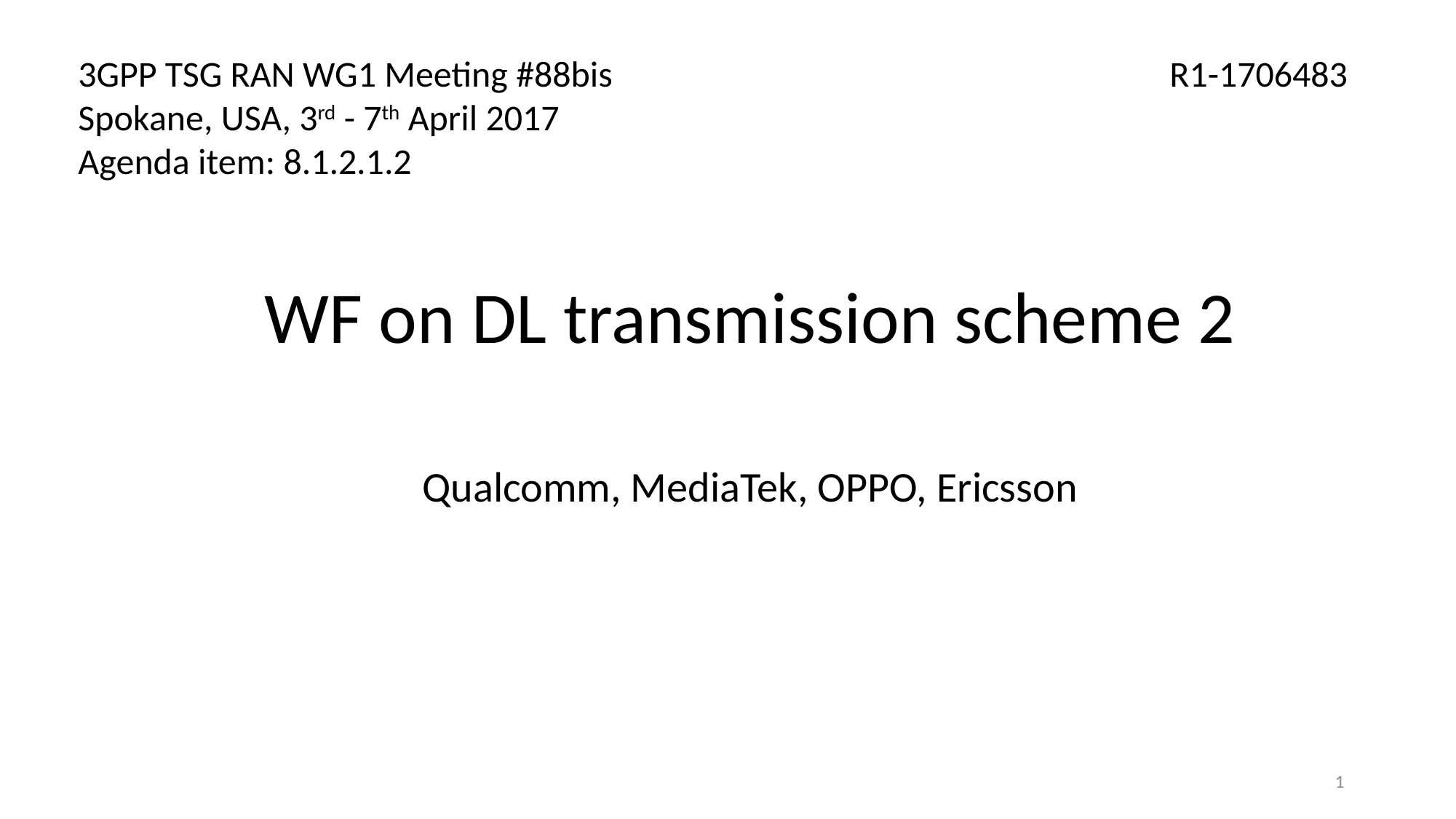

3GPP TSG RAN WG1 Meeting #88bis                                      			R1-1706483
Spokane, USA, 3rd - 7th April 2017
Agenda item: 8.1.2.1.2
WF on DL transmission scheme 2

Qualcomm, MediaTek, OPPO, Ericsson
1